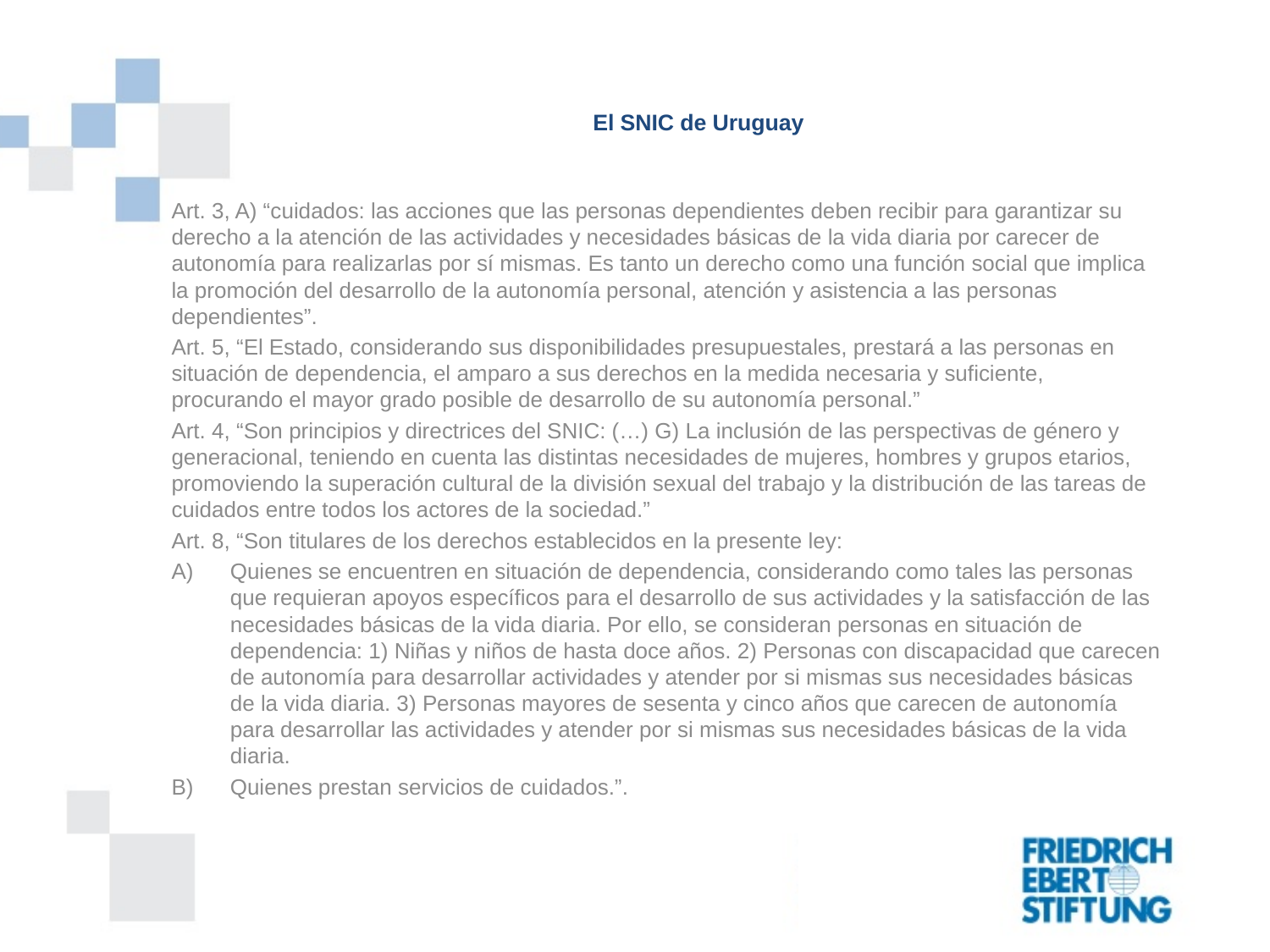

# El SNIC de Uruguay
Art. 3, A) “cuidados: las acciones que las personas dependientes deben recibir para garantizar su derecho a la atención de las actividades y necesidades básicas de la vida diaria por carecer de autonomía para realizarlas por sí mismas. Es tanto un derecho como una función social que implica la promoción del desarrollo de la autonomía personal, atención y asistencia a las personas dependientes”.
Art. 5, “El Estado, considerando sus disponibilidades presupuestales, prestará a las personas en situación de dependencia, el amparo a sus derechos en la medida necesaria y suficiente, procurando el mayor grado posible de desarrollo de su autonomía personal.”
Art. 4, “Son principios y directrices del SNIC: (…) G) La inclusión de las perspectivas de género y generacional, teniendo en cuenta las distintas necesidades de mujeres, hombres y grupos etarios, promoviendo la superación cultural de la división sexual del trabajo y la distribución de las tareas de cuidados entre todos los actores de la sociedad.”
Art. 8, “Son titulares de los derechos establecidos en la presente ley:
Quienes se encuentren en situación de dependencia, considerando como tales las personas que requieran apoyos específicos para el desarrollo de sus actividades y la satisfacción de las necesidades básicas de la vida diaria. Por ello, se consideran personas en situación de dependencia: 1) Niñas y niños de hasta doce años. 2) Personas con discapacidad que carecen de autonomía para desarrollar actividades y atender por si mismas sus necesidades básicas de la vida diaria. 3) Personas mayores de sesenta y cinco años que carecen de autonomía para desarrollar las actividades y atender por si mismas sus necesidades básicas de la vida diaria.
Quienes prestan servicios de cuidados.”.